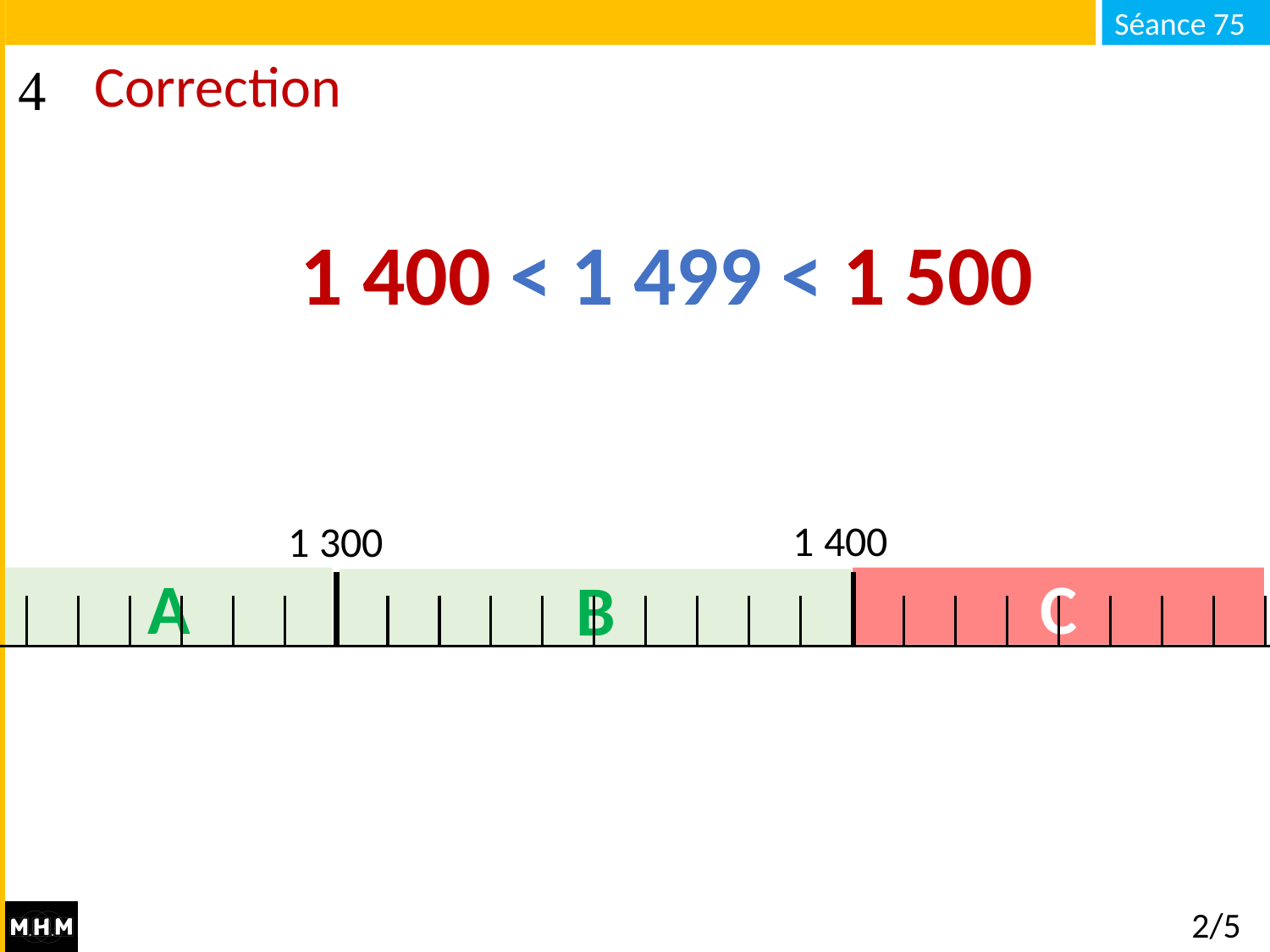

# Correction
1 400 < 1 499 < 1 500
 1 400
 1 300
A
C
B
2/5